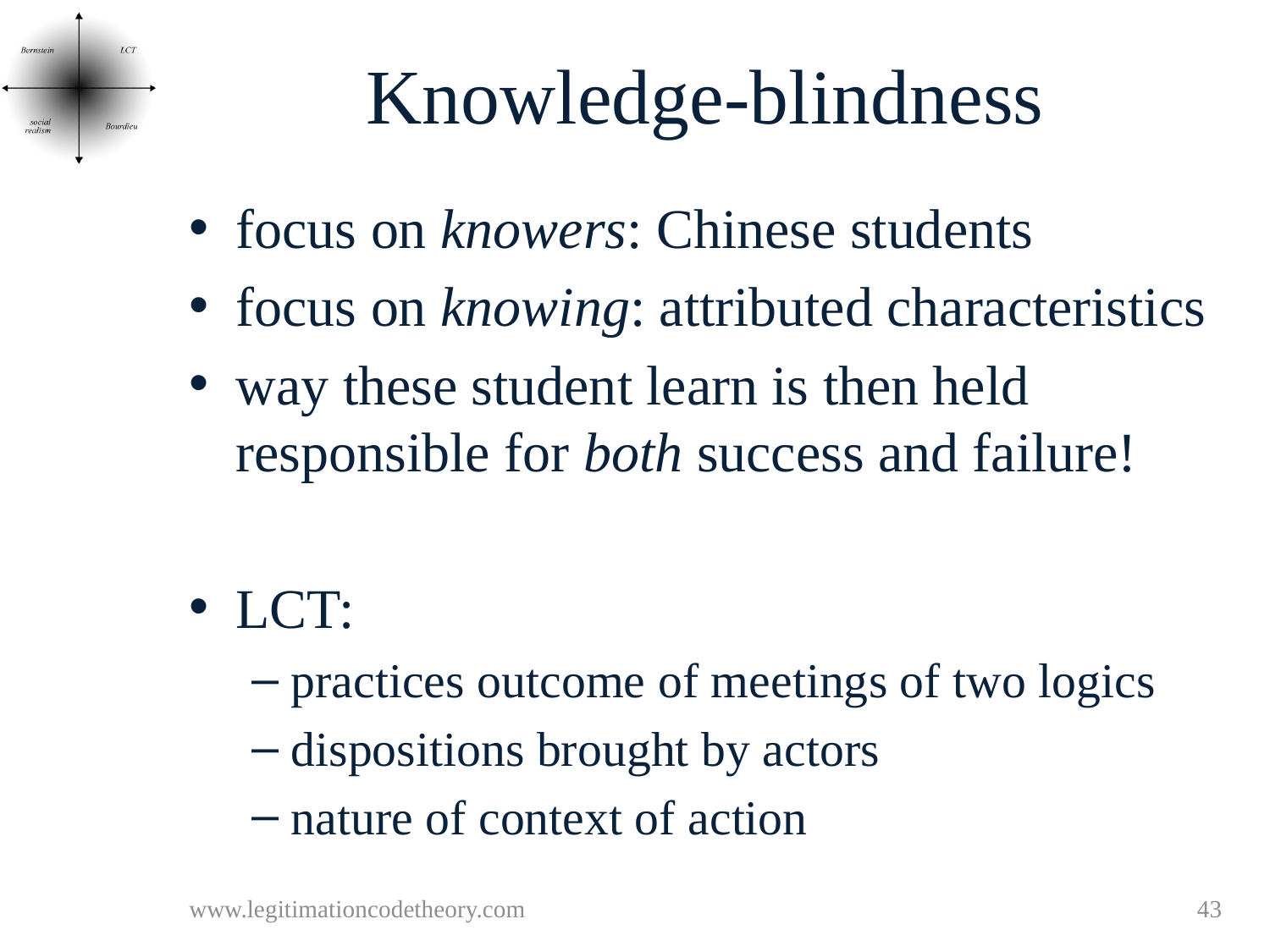

# Knowledge-blindness

focus on knowers: Chinese students
focus on knowing: attributed characteristics
way these student learn is then held responsible for both success and failure!

LCT:
practices outcome of meetings of two logics
dispositions brought by actors
nature of context of action
www.legitimationcodetheory.com
43